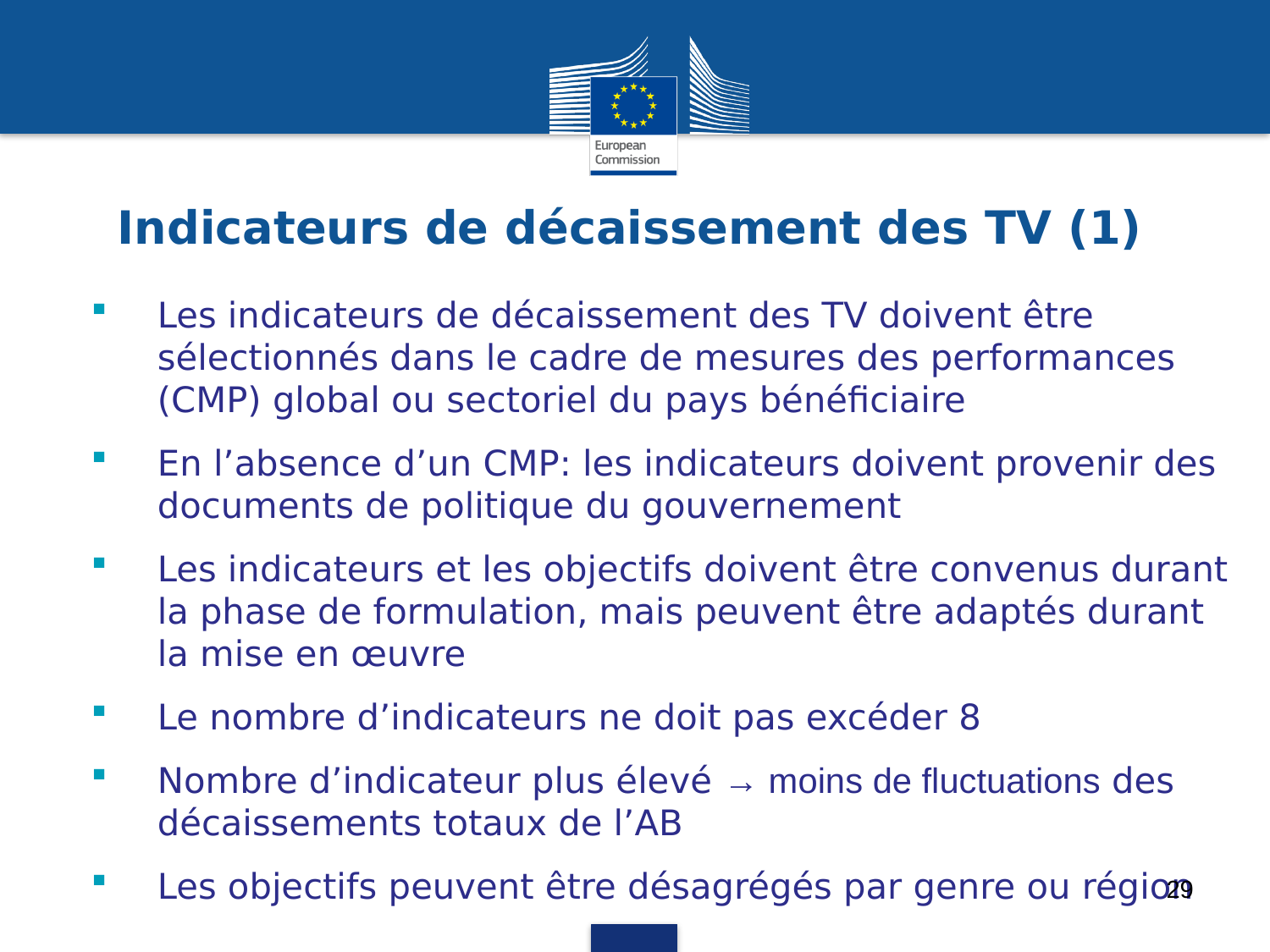

# Indicateurs de décaissement des TV (1)
Les indicateurs de décaissement des TV doivent être sélectionnés dans le cadre de mesures des performances (CMP) global ou sectoriel du pays bénéficiaire
En l’absence d’un CMP: les indicateurs doivent provenir des documents de politique du gouvernement
Les indicateurs et les objectifs doivent être convenus durant la phase de formulation, mais peuvent être adaptés durant la mise en œuvre
Le nombre d’indicateurs ne doit pas excéder 8
Nombre d’indicateur plus élevé → moins de fluctuations des décaissements totaux de l’AB
Les objectifs peuvent être désagrégés par genre ou région

29